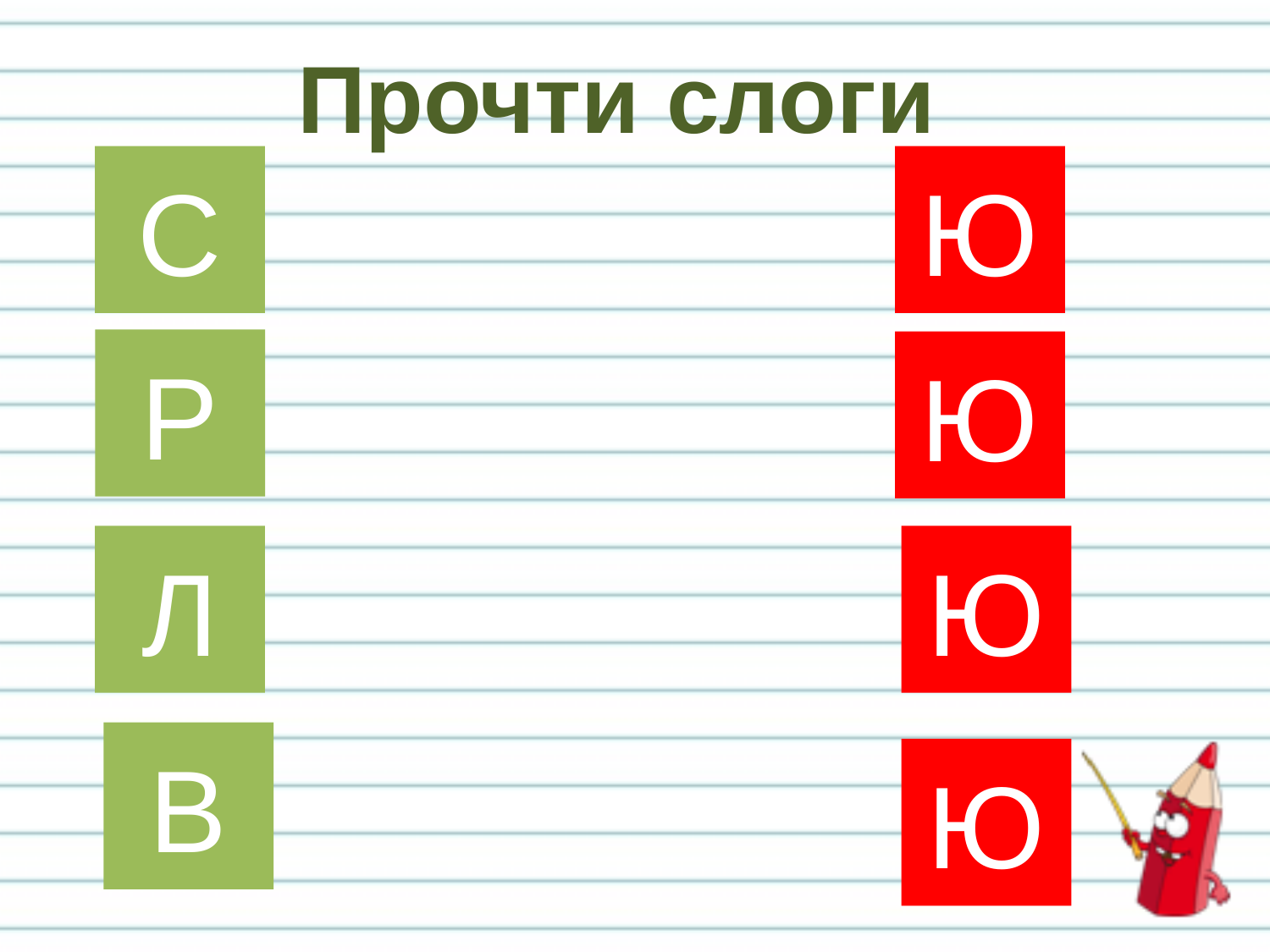

# Прочти слоги
С
Ю
Р
Ю
Л
Ю
В
Ю